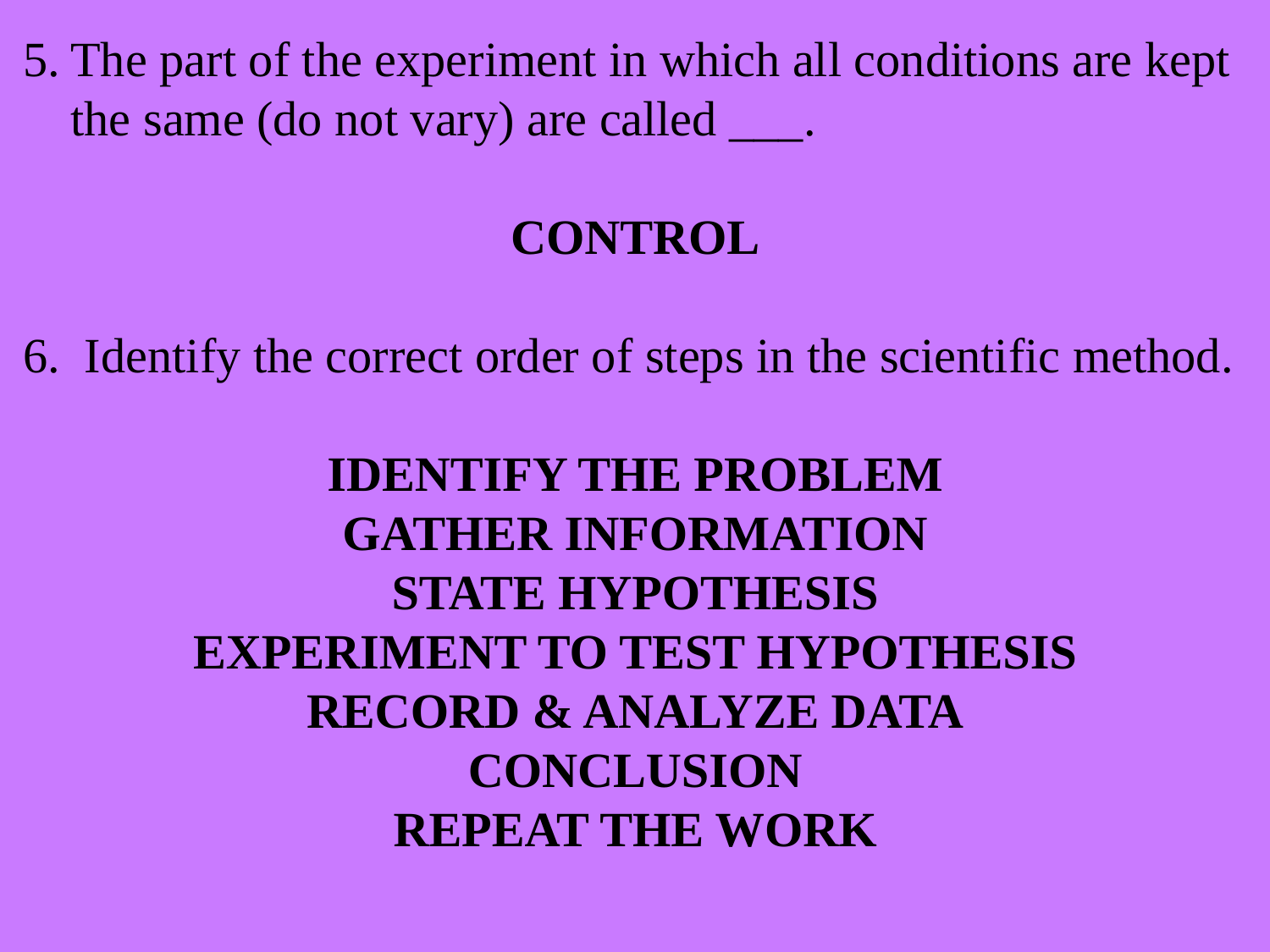

The part of the experiment in which all conditions are kept the same (do not vary) are called ___.

CONTROL

6.  Identify the correct order of steps in the scientific method.

IDENTIFY THE PROBLEM
GATHER INFORMATION
STATE HYPOTHESIS
EXPERIMENT TO TEST HYPOTHESIS
RECORD & ANALYZE DATA
CONCLUSION
REPEAT THE WORK